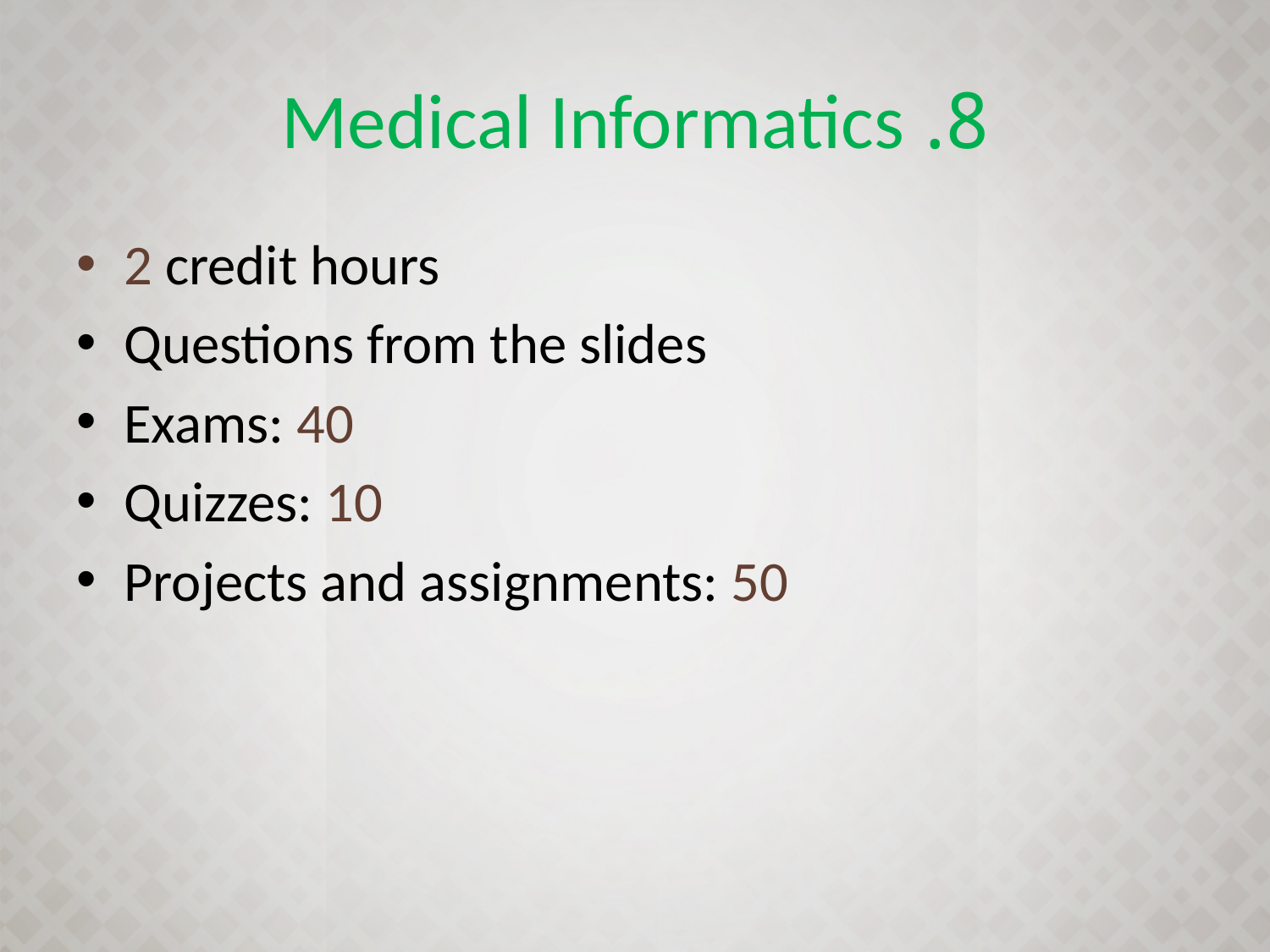

# 8. Medical Informatics
2 credit hours
Questions from the slides
Exams: 40
Quizzes: 10
Projects and assignments: 50